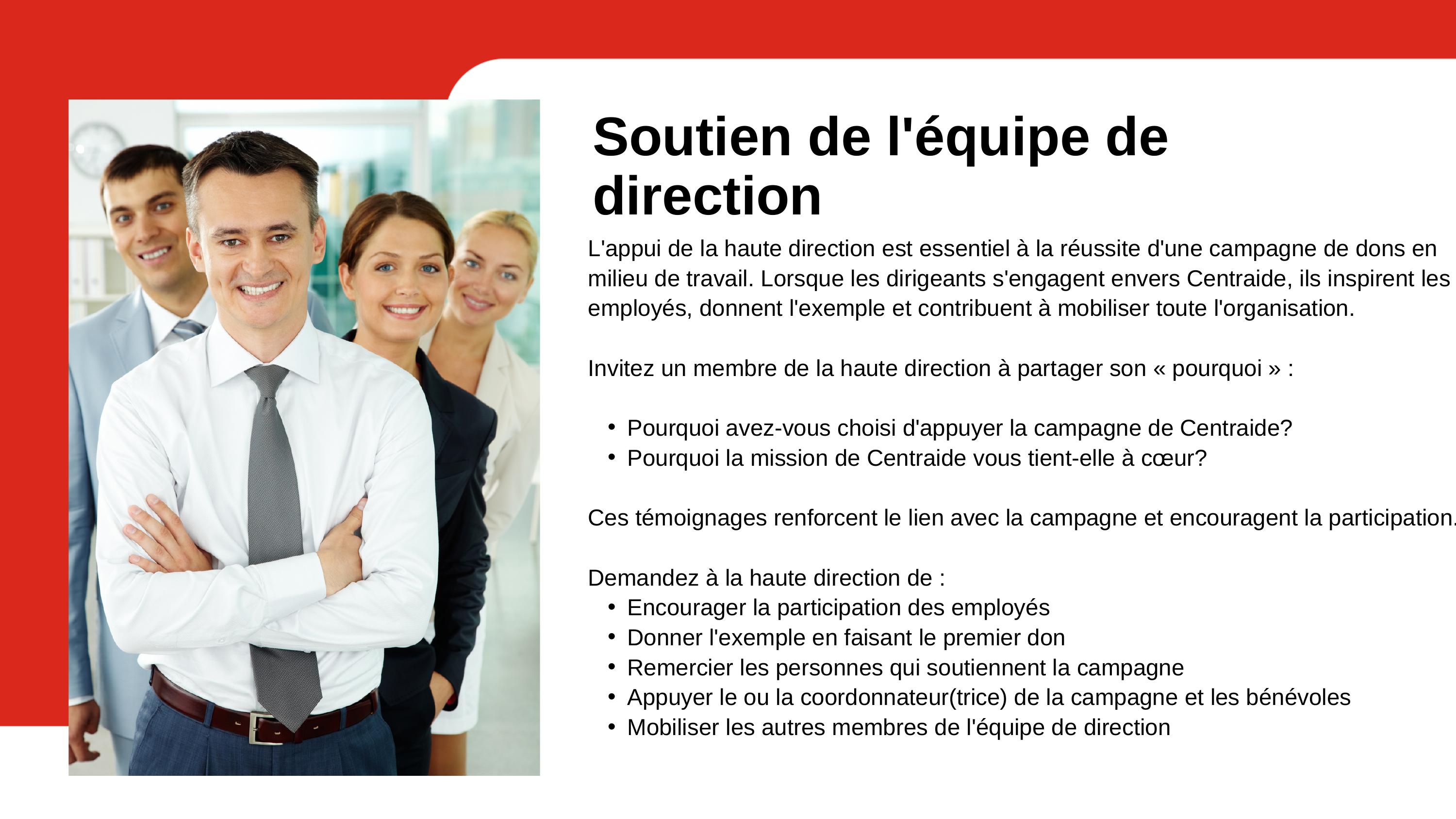

Soutien de l'équipe de direction
L'appui de la haute direction est essentiel à la réussite d'une campagne de dons en milieu de travail. Lorsque les dirigeants s'engagent envers Centraide, ils inspirent les employés, donnent l'exemple et contribuent à mobiliser toute l'organisation.

Invitez un membre de la haute direction à partager son « pourquoi » :

Pourquoi avez-vous choisi d'appuyer la campagne de Centraide?
Pourquoi la mission de Centraide vous tient-elle à cœur?

Ces témoignages renforcent le lien avec la campagne et encouragent la participation.

Demandez à la haute direction de :
Encourager la participation des employés
Donner l'exemple en faisant le premier don
Remercier les personnes qui soutiennent la campagne
Appuyer le ou la coordonnateur(trice) de la campagne et les bénévoles
Mobiliser les autres membres de l'équipe de direction